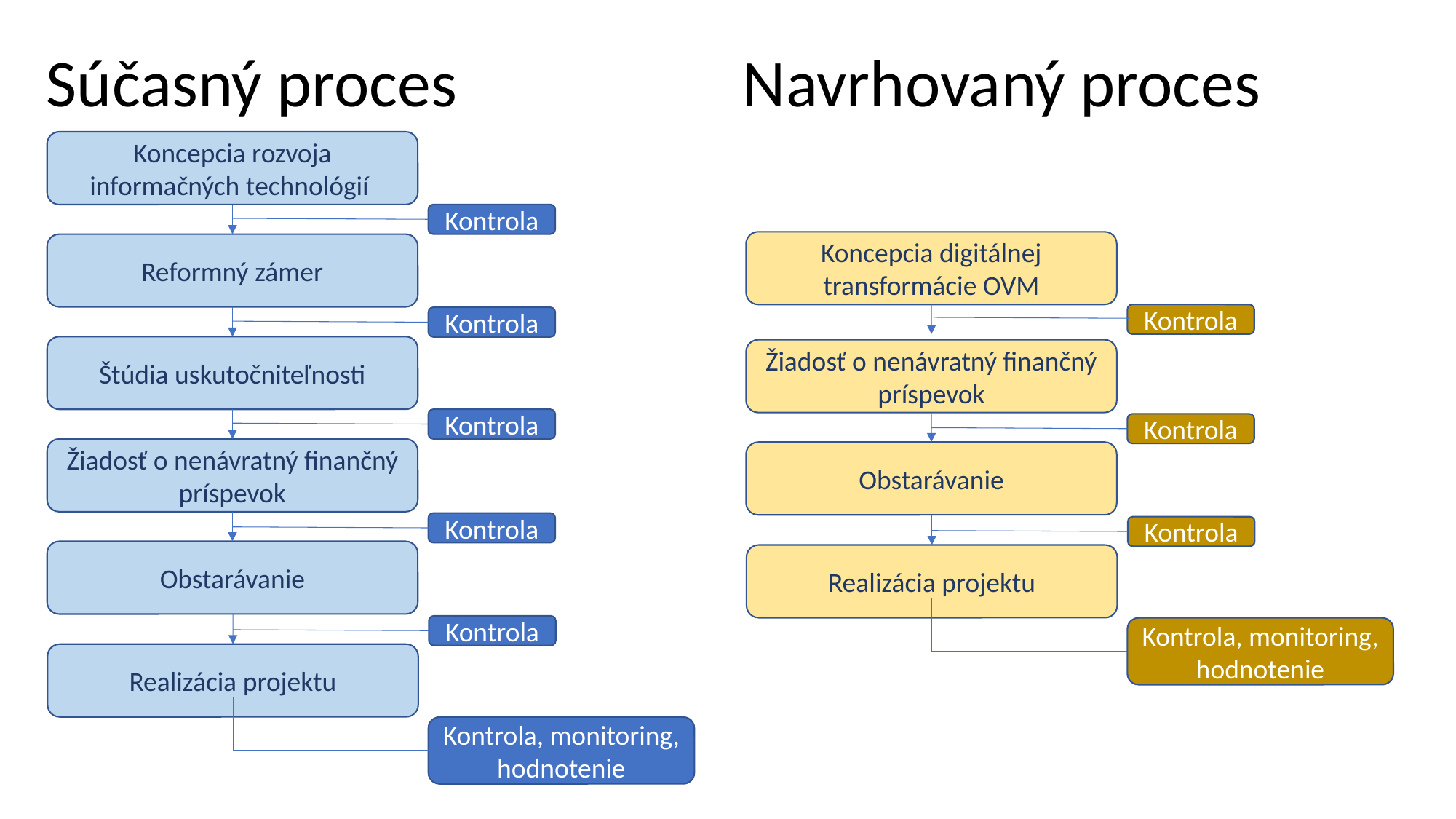

# Súčasný proces                   Navrhovaný proces
Koncepcia rozvoja informačných technológií
Kontrola
Koncepcia digitálnej transformácie OVM
Reformný zámer
Kontrola
Kontrola
Štúdia uskutočniteľnosti
Žiadosť o nenávratný finančný príspevok
Kontrola
Kontrola
Žiadosť o nenávratný finančný príspevok
Obstarávanie
Kontrola
Kontrola
Obstarávanie
Realizácia projektu
Kontrola
Kontrola, monitoring, hodnotenie
Realizácia projektu
Kontrola, monitoring, hodnotenie